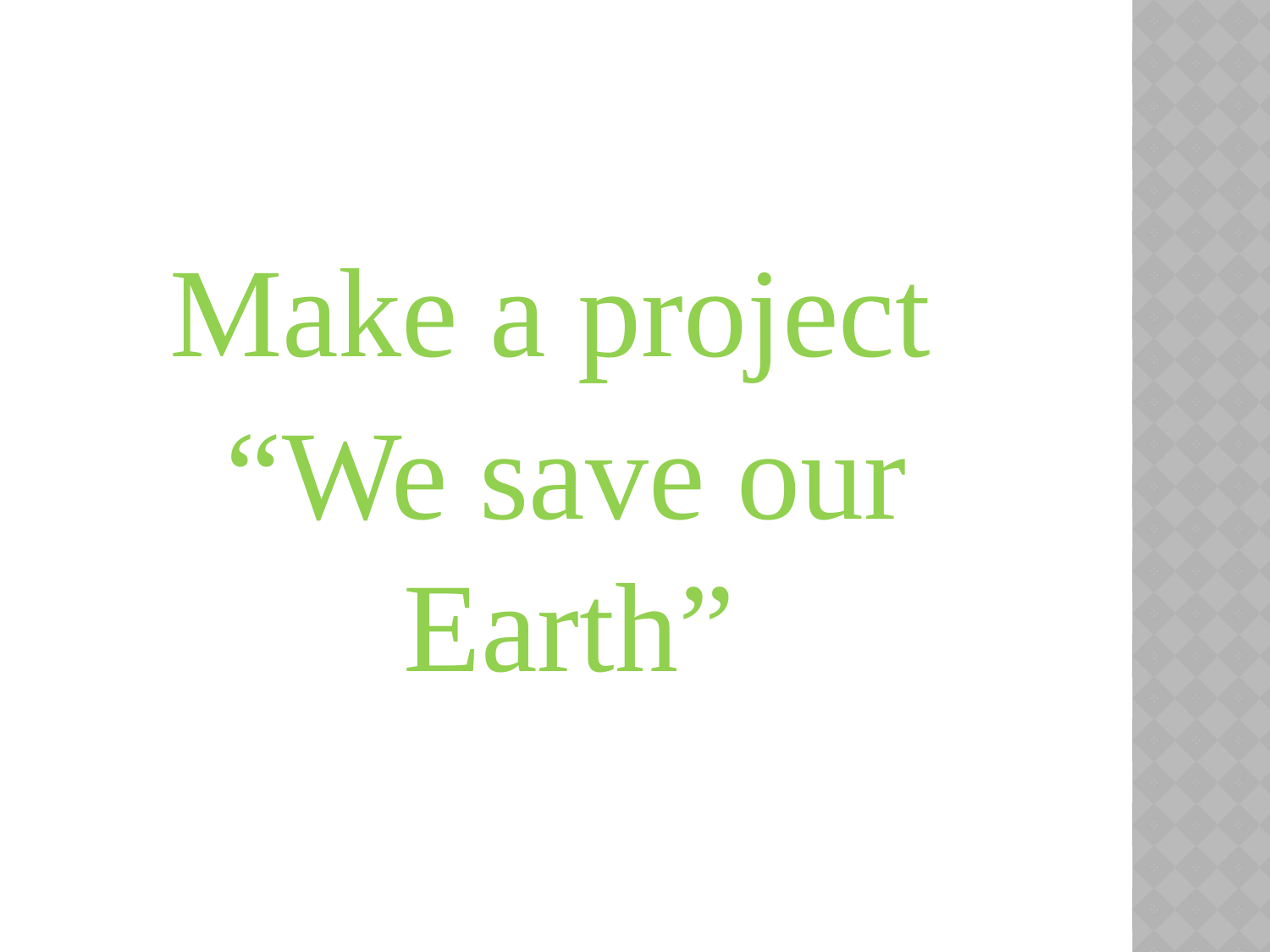

Make a project
“We save our Earth”